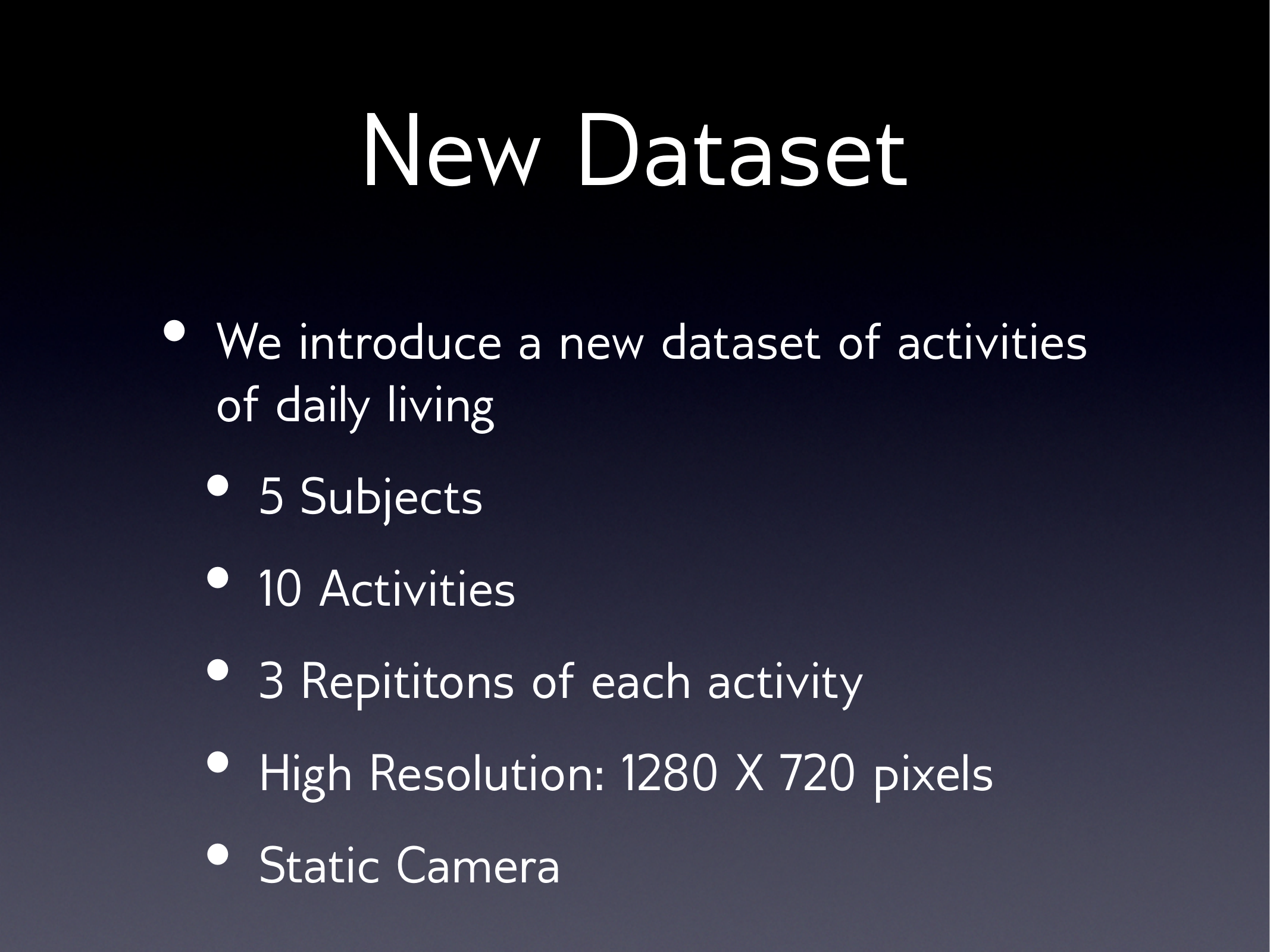

# New Dataset
We introduce a new dataset of activities of daily living
5 Subjects
10 Activities
3 Repititons of each activity
High Resolution: 1280 X 720 pixels
Static Camera